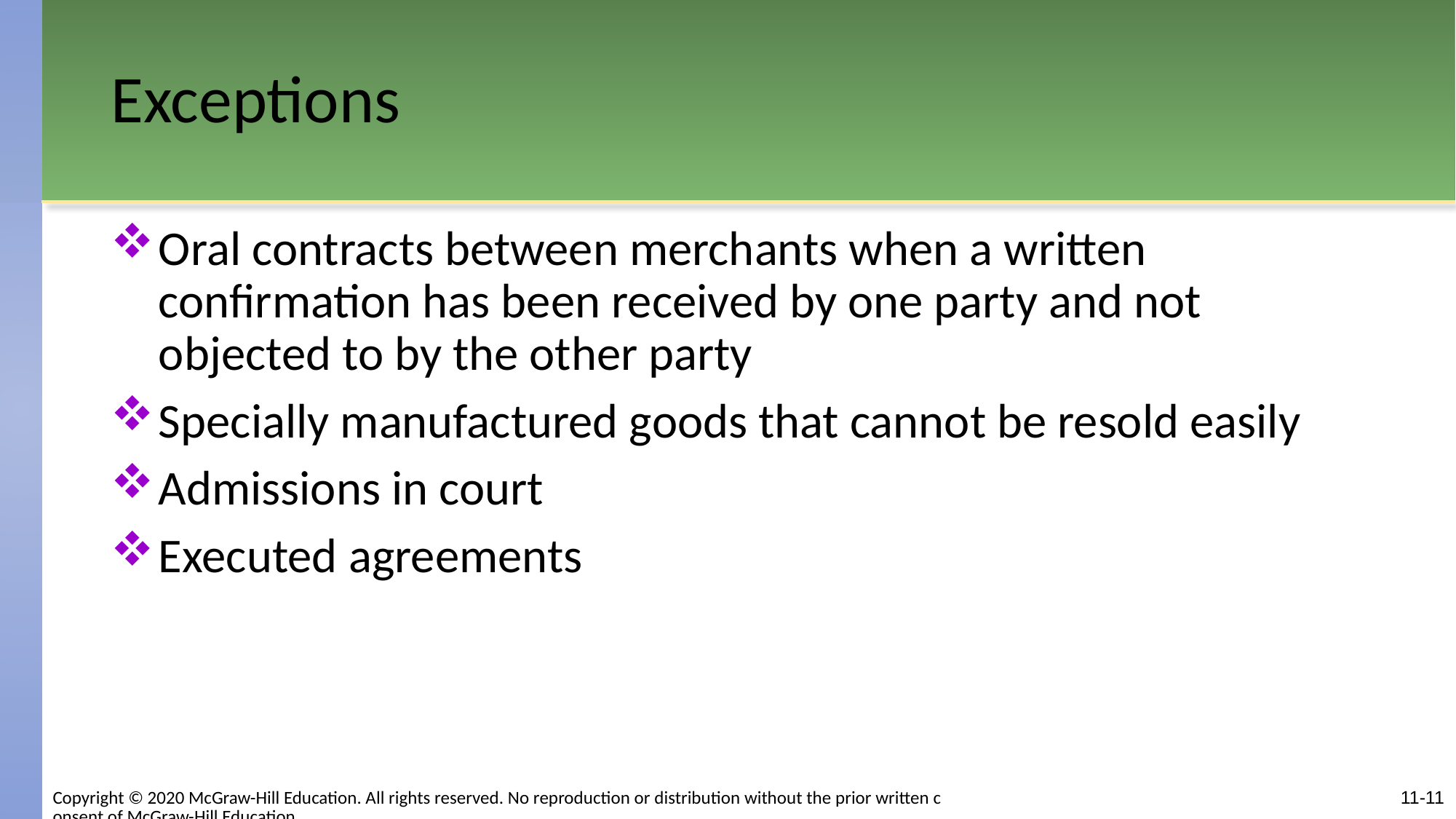

# Exceptions
Oral contracts between merchants when a written confirmation has been received by one party and not objected to by the other party
Specially manufactured goods that cannot be resold easily
Admissions in court
Executed agreements

11-11
Copyright © 2020 McGraw-Hill Education. All rights reserved. No reproduction or distribution without the prior written consent of McGraw-Hill Education.